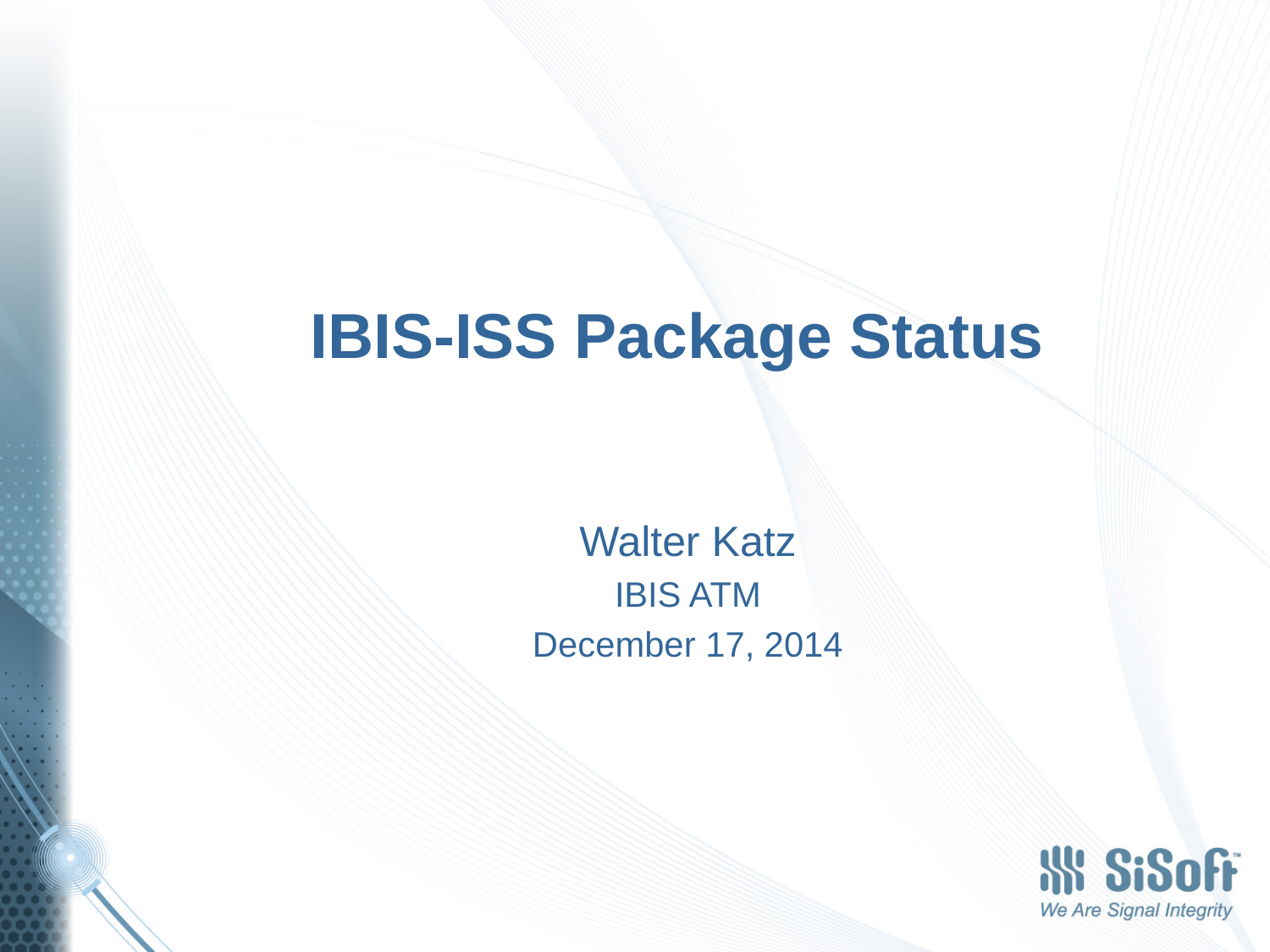

# IBIS-ISS Package Status
Walter Katz
IBIS ATM
December 17, 2014